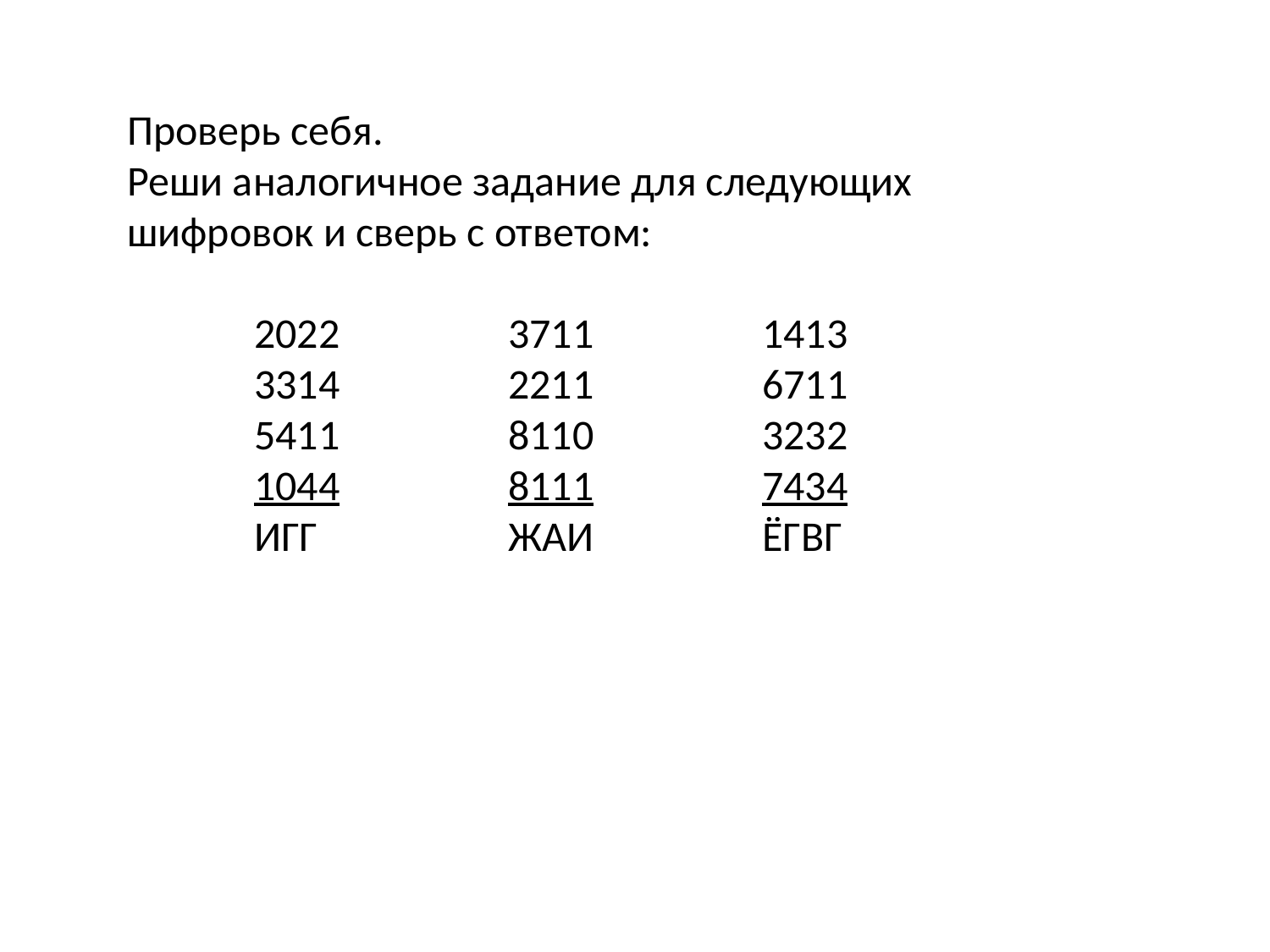

Проверь себя.
Реши аналогичное задание для следующих шифровок и сверь с ответом:

	2022		3711		1413
	3314		2211		6711
	5411		8110		3232
	1044		8111		7434
	ИГГ		ЖАИ		ЁГВГ